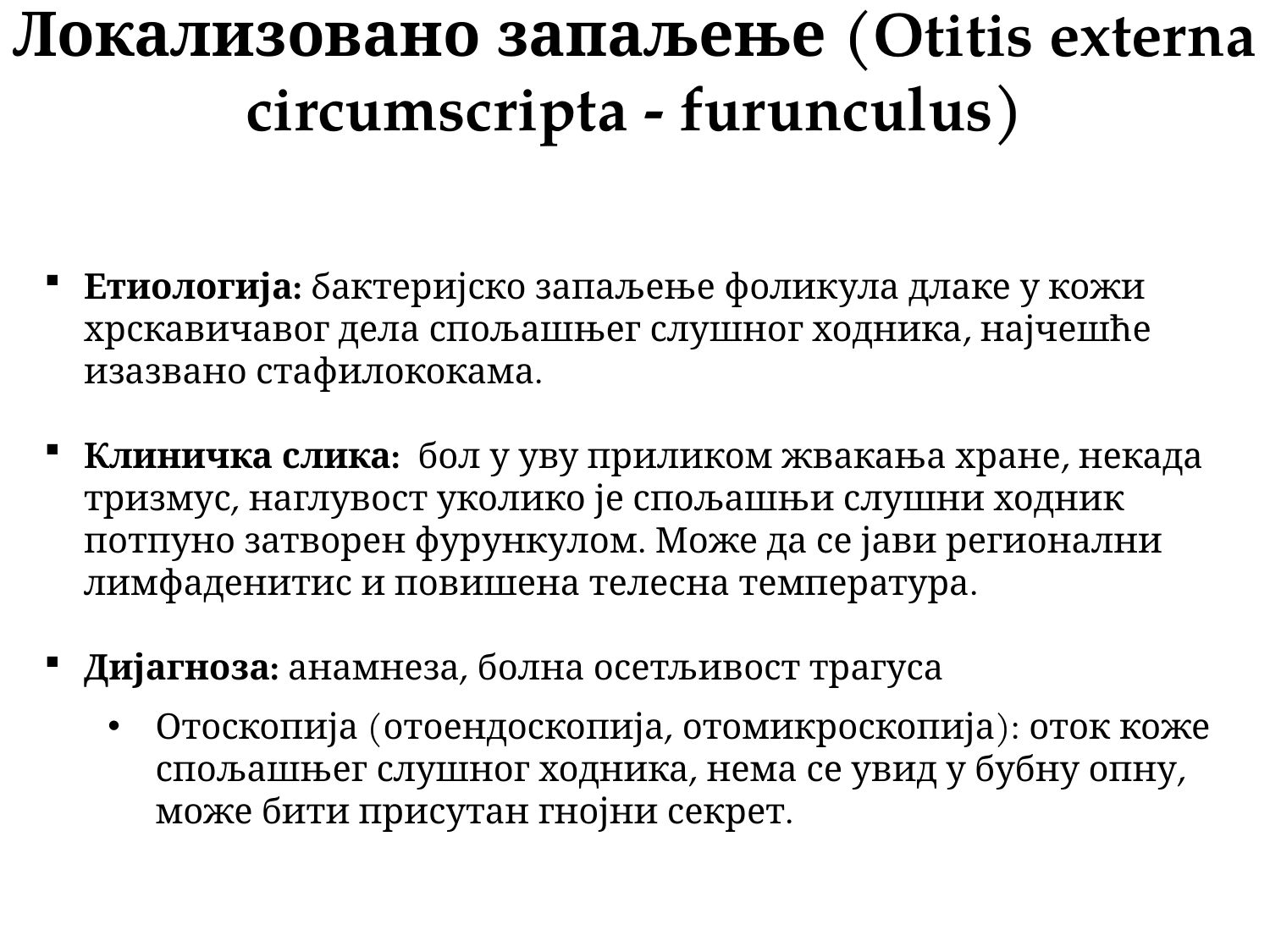

Локализовано запаљење (Otitis externa circumscripta - furunculus)

Етиологија: бактеријско запаљење фоликула длаке у кожи хрскавичавог дела спољашњег слушног ходника, најчешће изазвано стафилококама.

Клиничка слика:  бол у уву приликом жвакања хране, некада тризмус, наглувост уколико је спољашњи слушни ходник потпуно затворен фурункулом. Може да се јави регионални лимфаденитис и повишена телесна температура.

Дијагноза: анамнеза, болна осетљивост трагуса

Отоскопија (отоендоскопија, отомикроскопија): оток коже спољашњег слушног ходника, нема се увид у бубну опну, може бити присутан гнојни секрет.